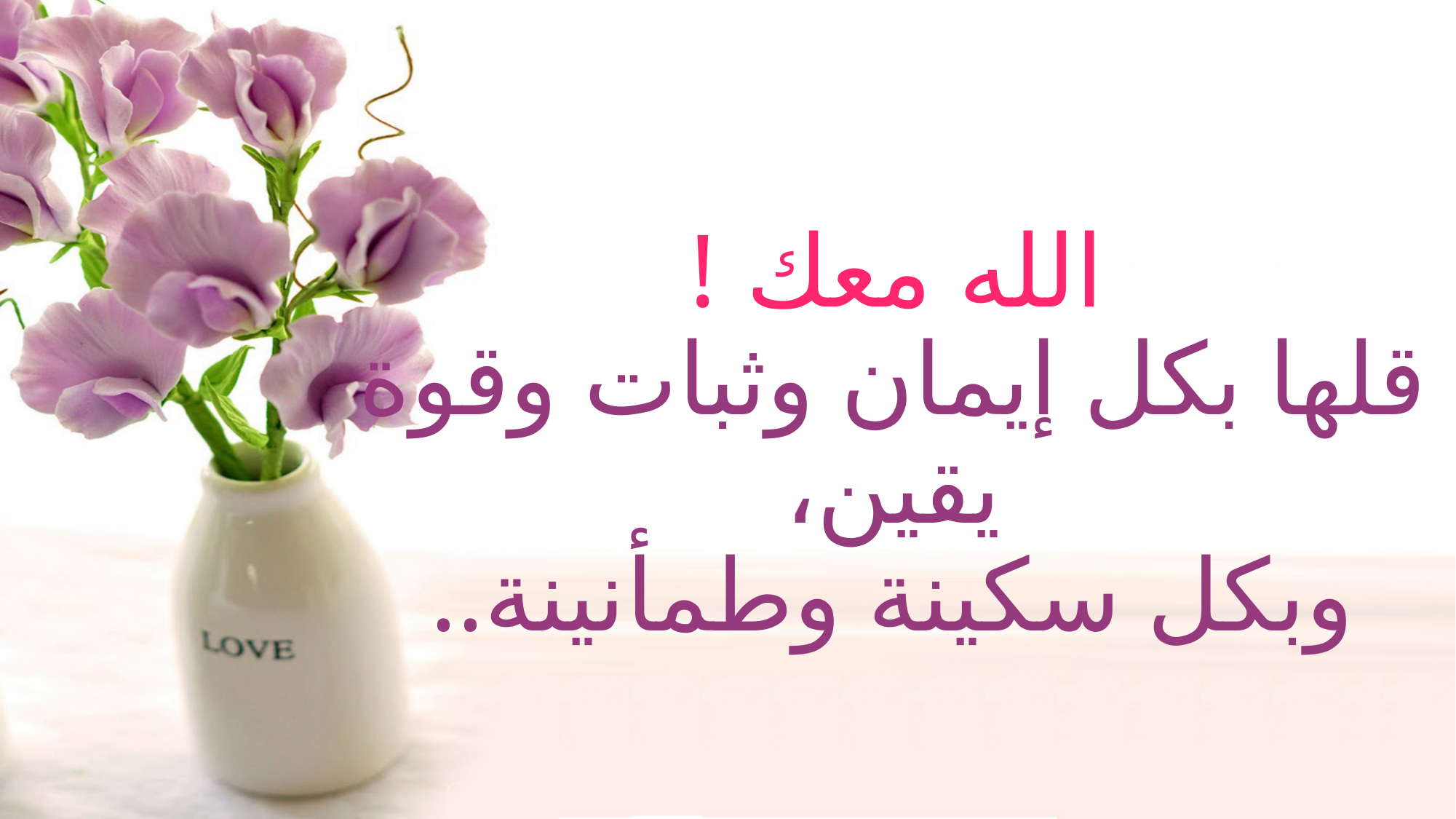

# الله معك ! قلها بكل إيمان وثبات وقوة يقين، وبكل سكينة وطمأنينة..